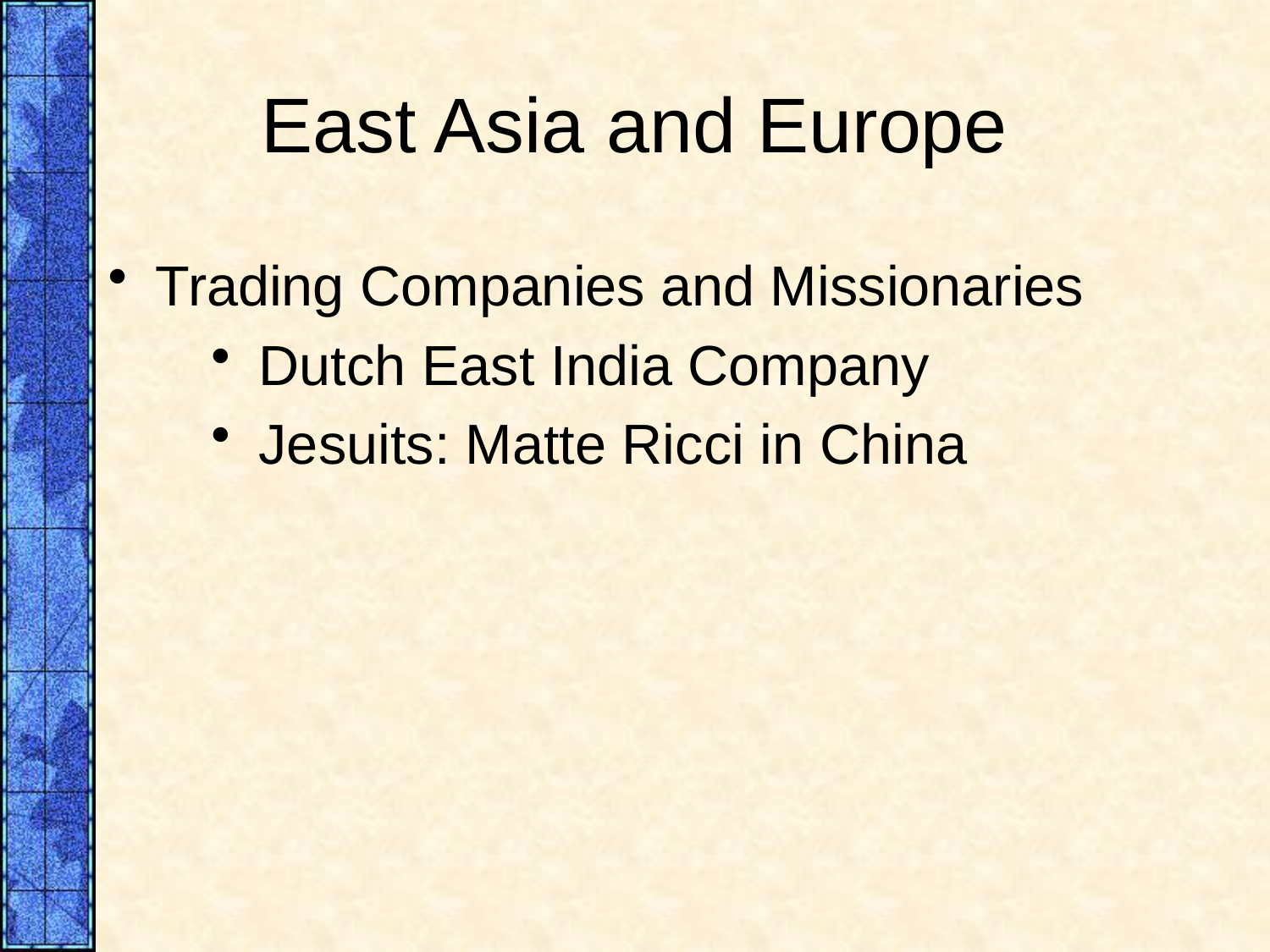

# East Asia and Europe
Trading Companies and Missionaries
Dutch East India Company
Jesuits: Matte Ricci in China